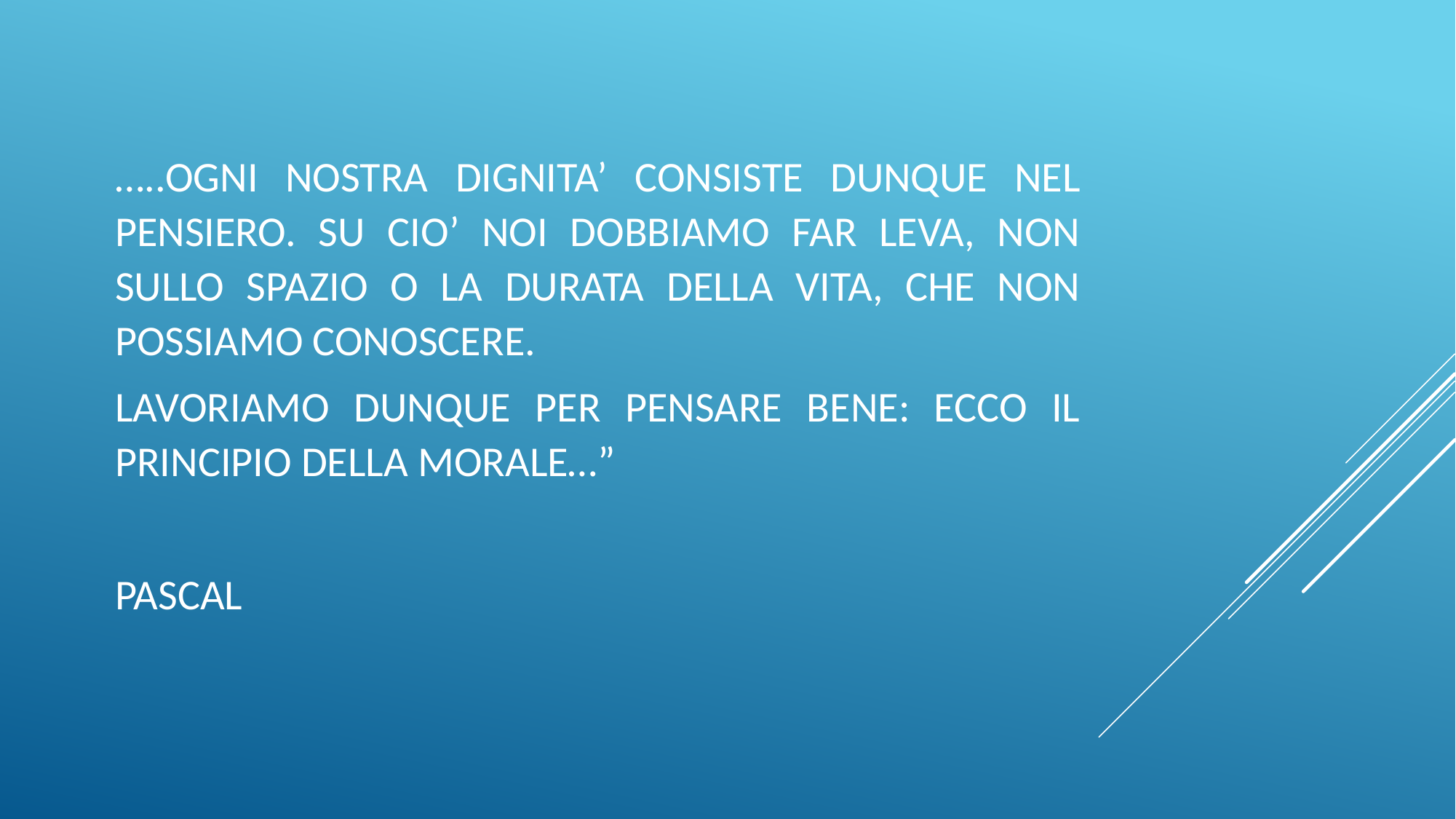

…..OGNI NOSTRA DIGNITA’ CONSISTE DUNQUE NEL PENSIERO. SU CIO’ NOI DOBBIAMO FAR LEVA, NON SULLO SPAZIO O LA DURATA DELLA VITA, CHE NON POSSIAMO CONOSCERE.
LAVORIAMO DUNQUE PER PENSARE BENE: ECCO IL PRINCIPIO DELLA MORALE…”

PASCAL